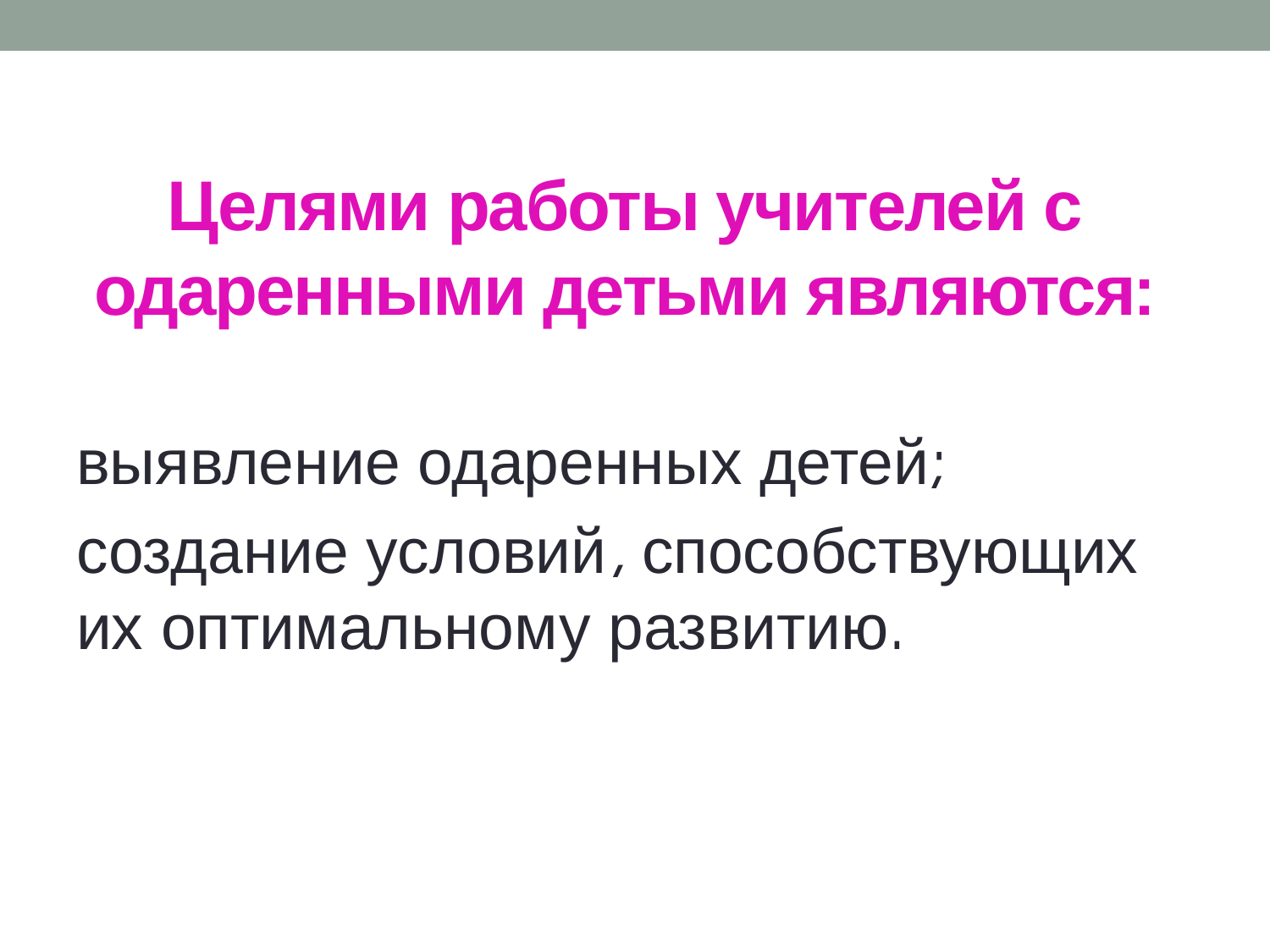

# Целями работы учителей с одаренными детьми являются:

выявление одаренных детей;
создание условий, способствующих их оптимальному развитию.